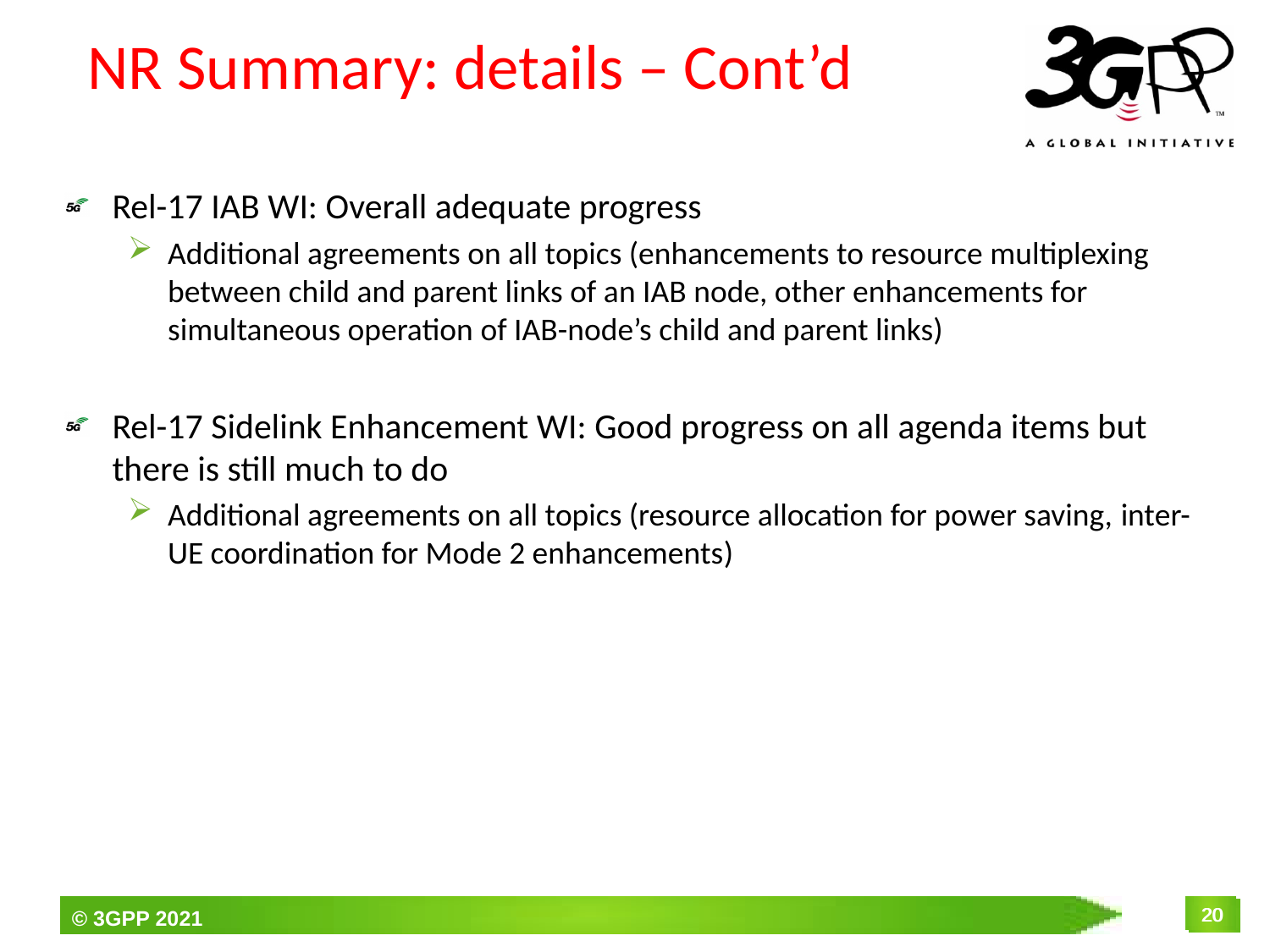

# NR Summary: details – Cont’d
Rel-17 IAB WI: Overall adequate progress
Additional agreements on all topics (enhancements to resource multiplexing between child and parent links of an IAB node, other enhancements for simultaneous operation of IAB-node’s child and parent links)

Rel-17 Sidelink Enhancement WI: Good progress on all agenda items but there is still much to do
Additional agreements on all topics (resource allocation for power saving, inter-UE coordination for Mode 2 enhancements)

20